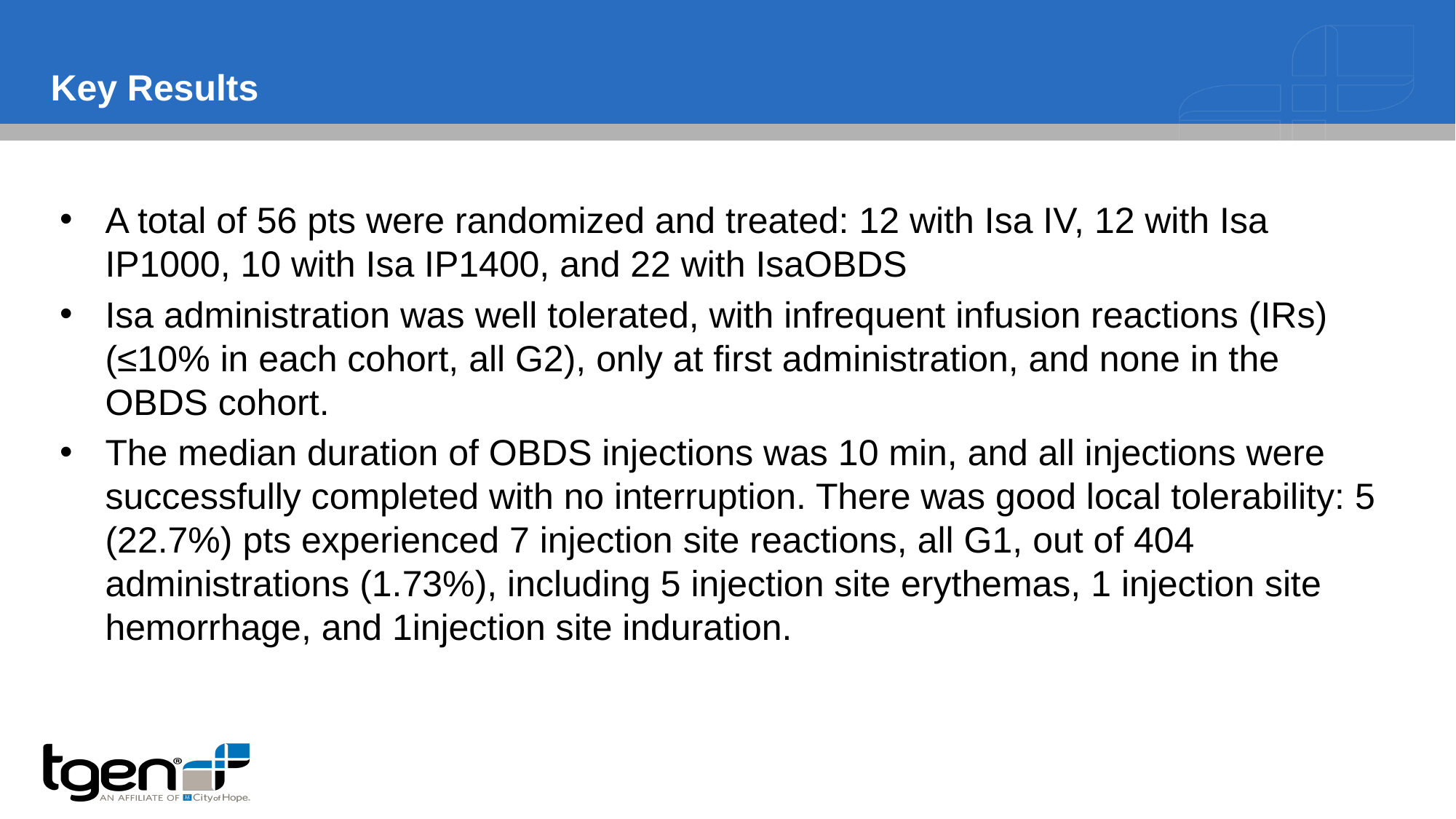

# Key Results
A total of 56 pts were randomized and treated: 12 with Isa IV, 12 with Isa IP1000, 10 with Isa IP1400, and 22 with IsaOBDS
Isa administration was well tolerated, with infrequent infusion reactions (IRs) (≤10% in each cohort, all G2), only at first administration, and none in the OBDS cohort.
The median duration of OBDS injections was 10 min, and all injections were successfully completed with no interruption. There was good local tolerability: 5 (22.7%) pts experienced 7 injection site reactions, all G1, out of 404 administrations (1.73%), including 5 injection site erythemas, 1 injection site hemorrhage, and 1injection site induration.